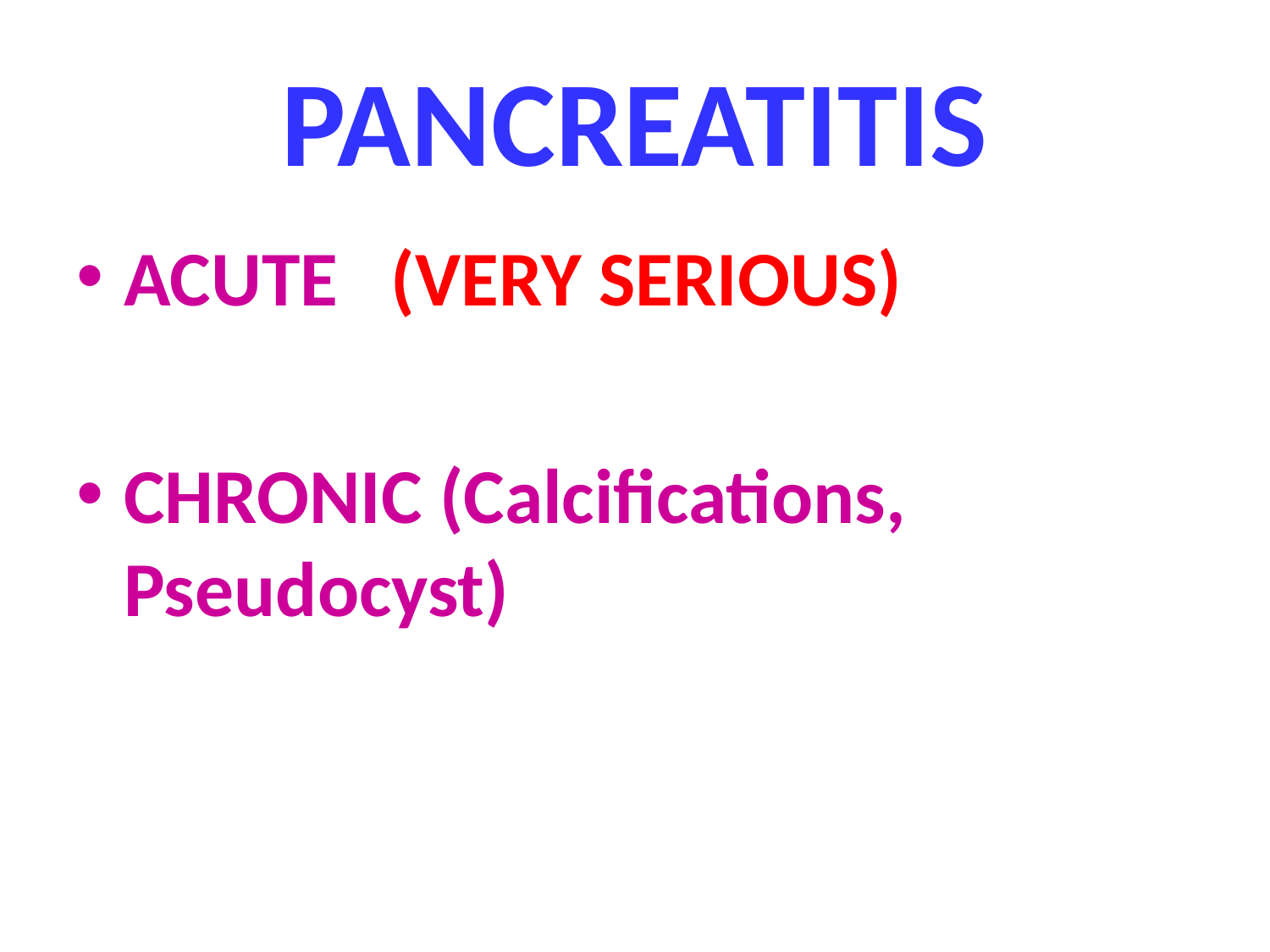

# PANCREATITIS
ACUTE   (VERY SERIOUS)

CHRONIC (Calcifications, Pseudocyst)